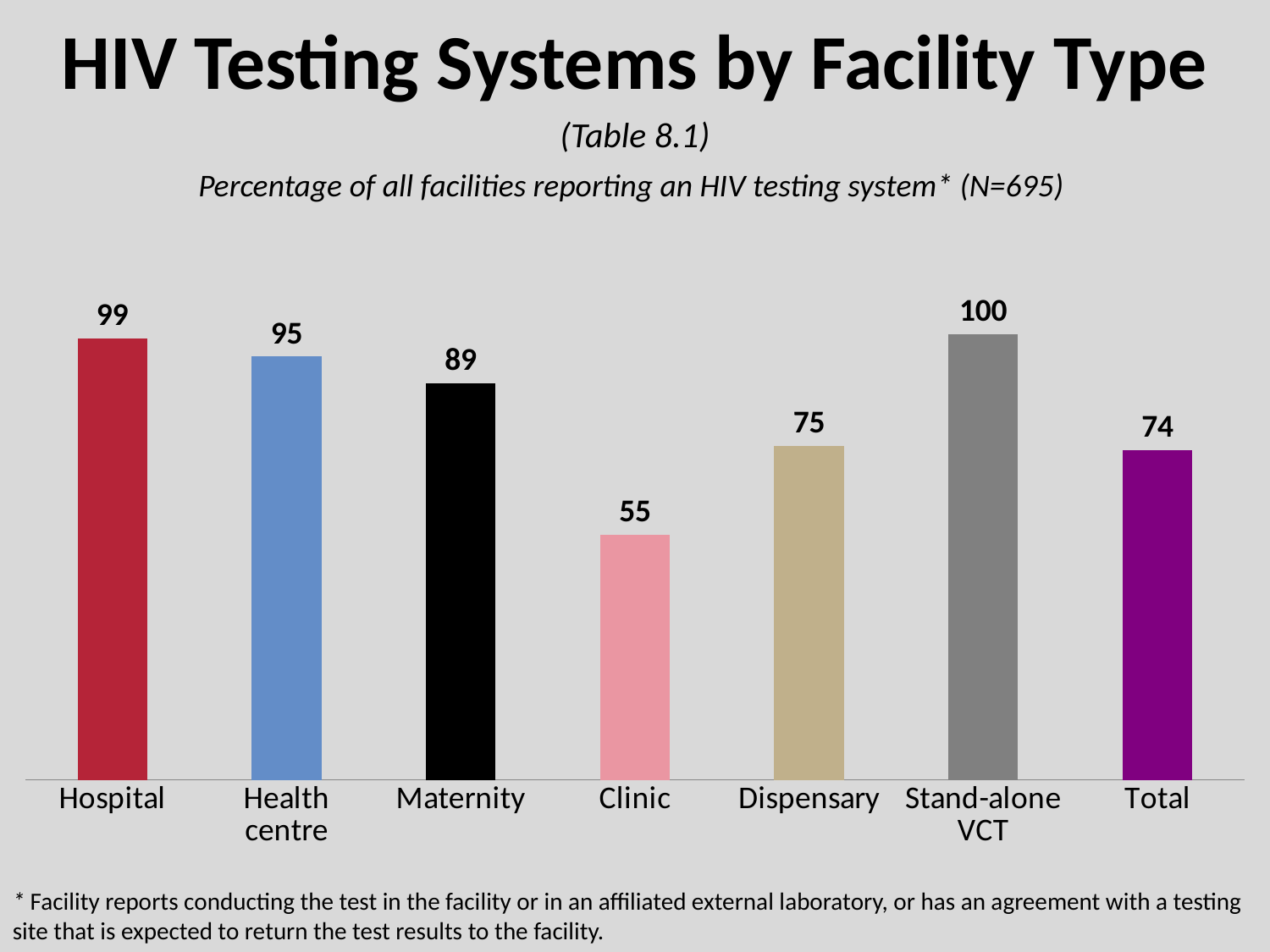

# HIV Testing Systems by Facility Type
(Table 8.1)
Percentage of all facilities reporting an HIV testing system* (N=695)

### Chart

| Category |  |
|---|---|
| Hospital | 99.0 |
| Health centre | 95.0 |
| Maternity | 89.0 |
| Clinic | 55.0 |
| Dispensary | 75.0 |
| Stand-alone VCT | 100.0 |
| Total | 74.0 |
* Facility reports conducting the test in the facility or in an affiliated external laboratory, or has an agreement with a testing site that is expected to return the test results to the facility.